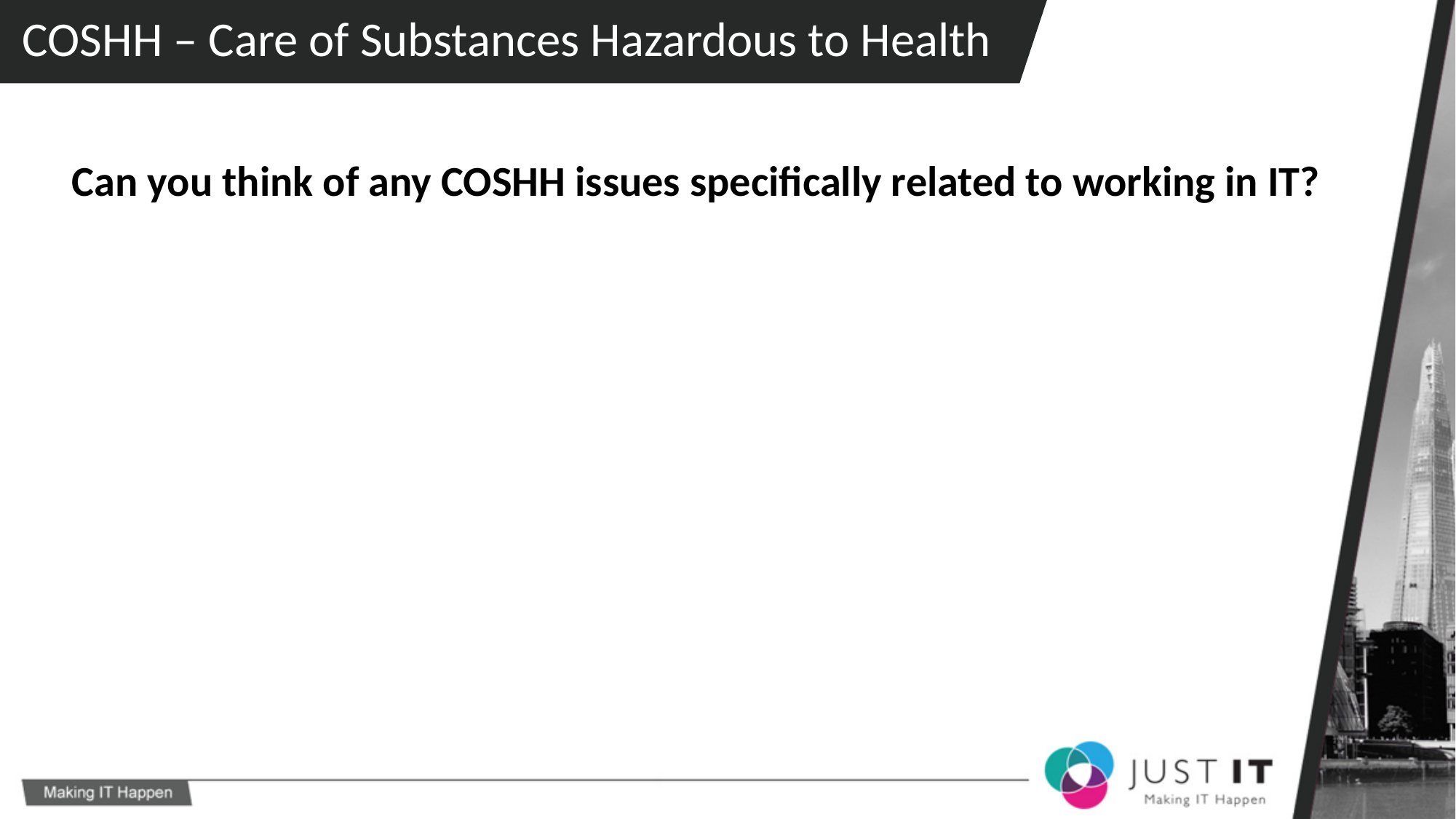

COSHH – Care of Substances Hazardous to Health
Can you think of any COSHH issues specifically related to working in IT?